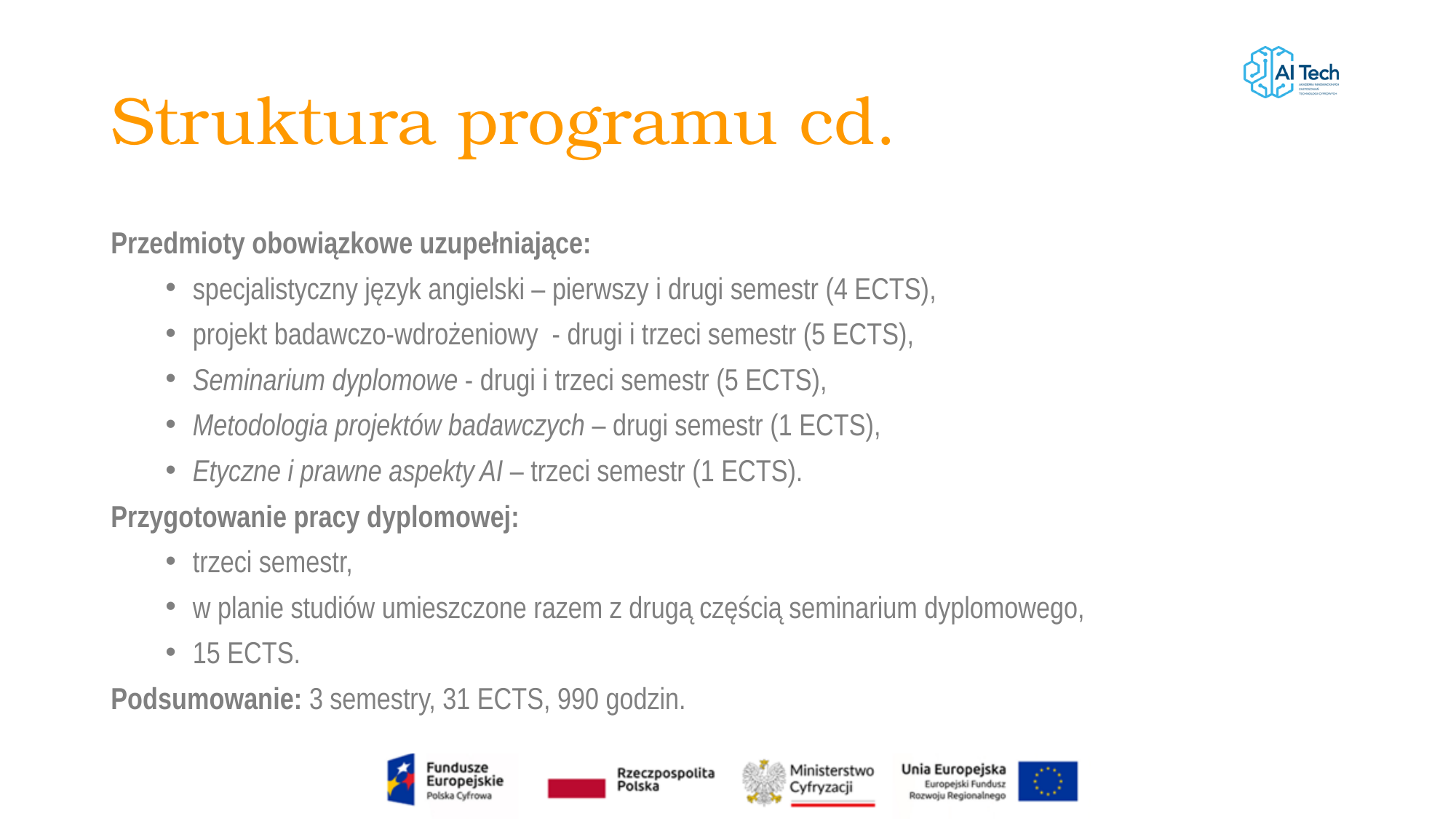

# Struktura programu cd.
Przedmioty obowiązkowe uzupełniające:
specjalistyczny język angielski – pierwszy i drugi semestr (4 ECTS),
projekt badawczo-wdrożeniowy  - drugi i trzeci semestr (5 ECTS),
Seminarium dyplomowe - drugi i trzeci semestr (5 ECTS),
Metodologia projektów badawczych – drugi semestr (1 ECTS),
Etyczne i prawne aspekty AI – trzeci semestr (1 ECTS).
Przygotowanie pracy dyplomowej:
trzeci semestr,
w planie studiów umieszczone razem z drugą częścią seminarium dyplomowego,
15 ECTS.
Podsumowanie: 3 semestry, 31 ECTS, 990 godzin.